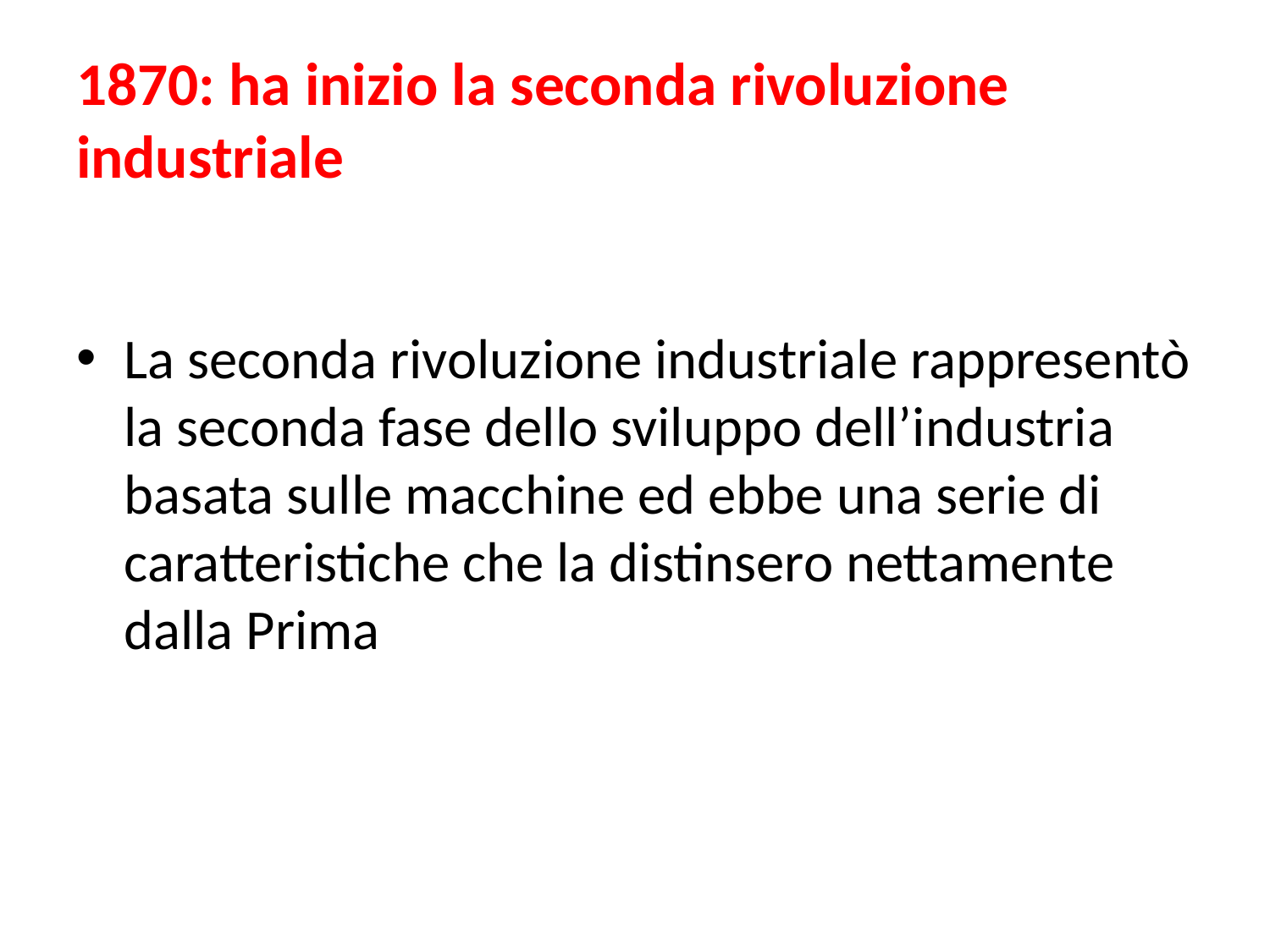

# 1870: ha inizio la seconda rivoluzione industriale
La seconda rivoluzione industriale rappresentò la seconda fase dello sviluppo dell’industria basata sulle macchine ed ebbe una serie di caratteristiche che la distinsero nettamente dalla Prima